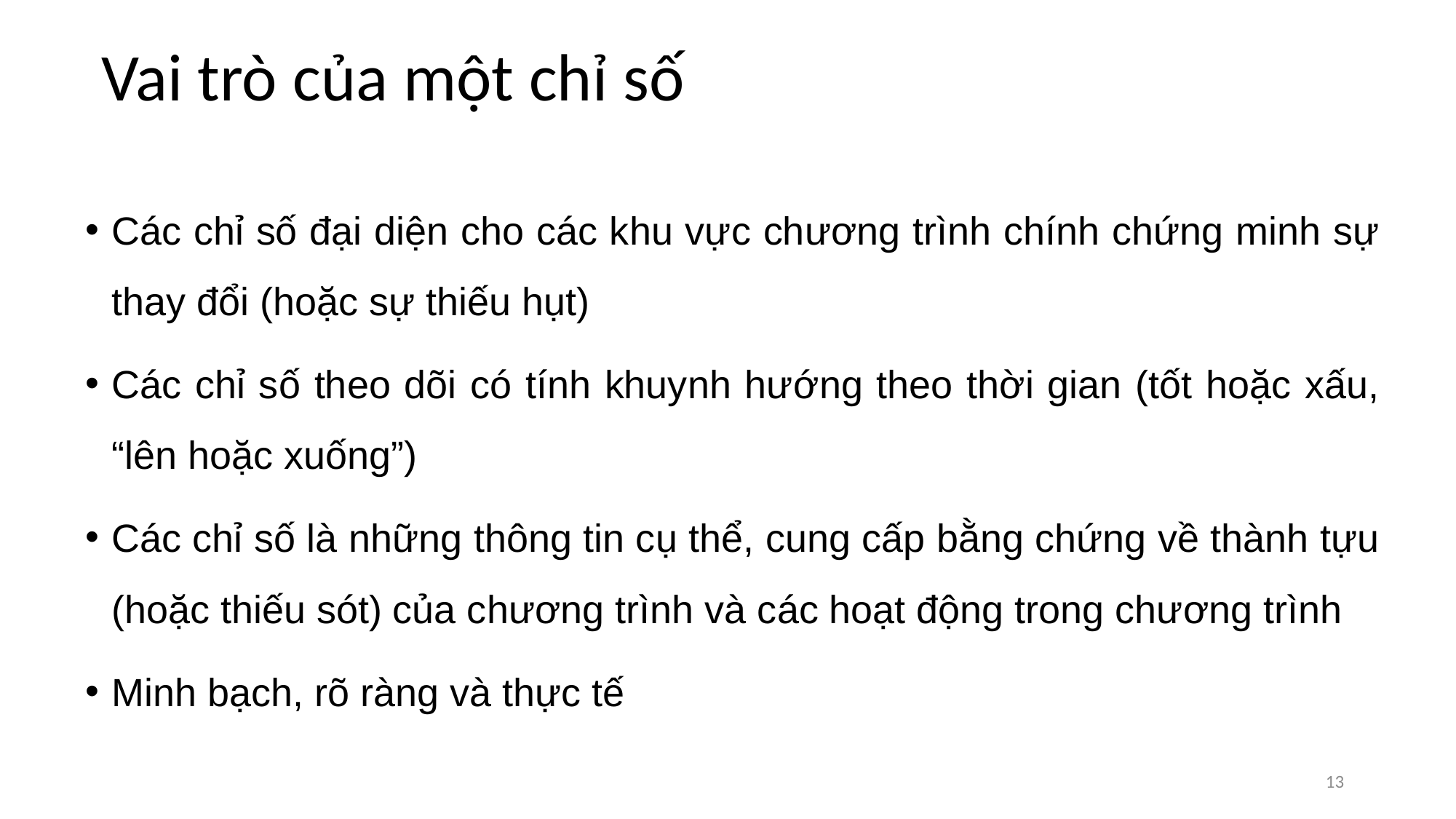

# Vai trò của một chỉ số
Các chỉ số đại diện cho các khu vực chương trình chính chứng minh sự thay đổi (hoặc sự thiếu hụt)
Các chỉ số theo dõi có tính khuynh hướng theo thời gian (tốt hoặc xấu, “lên hoặc xuống”)
Các chỉ số là những thông tin cụ thể, cung cấp bằng chứng về thành tựu (hoặc thiếu sót) của chương trình và các hoạt động trong chương trình
Minh bạch, rõ ràng và thực tế
13